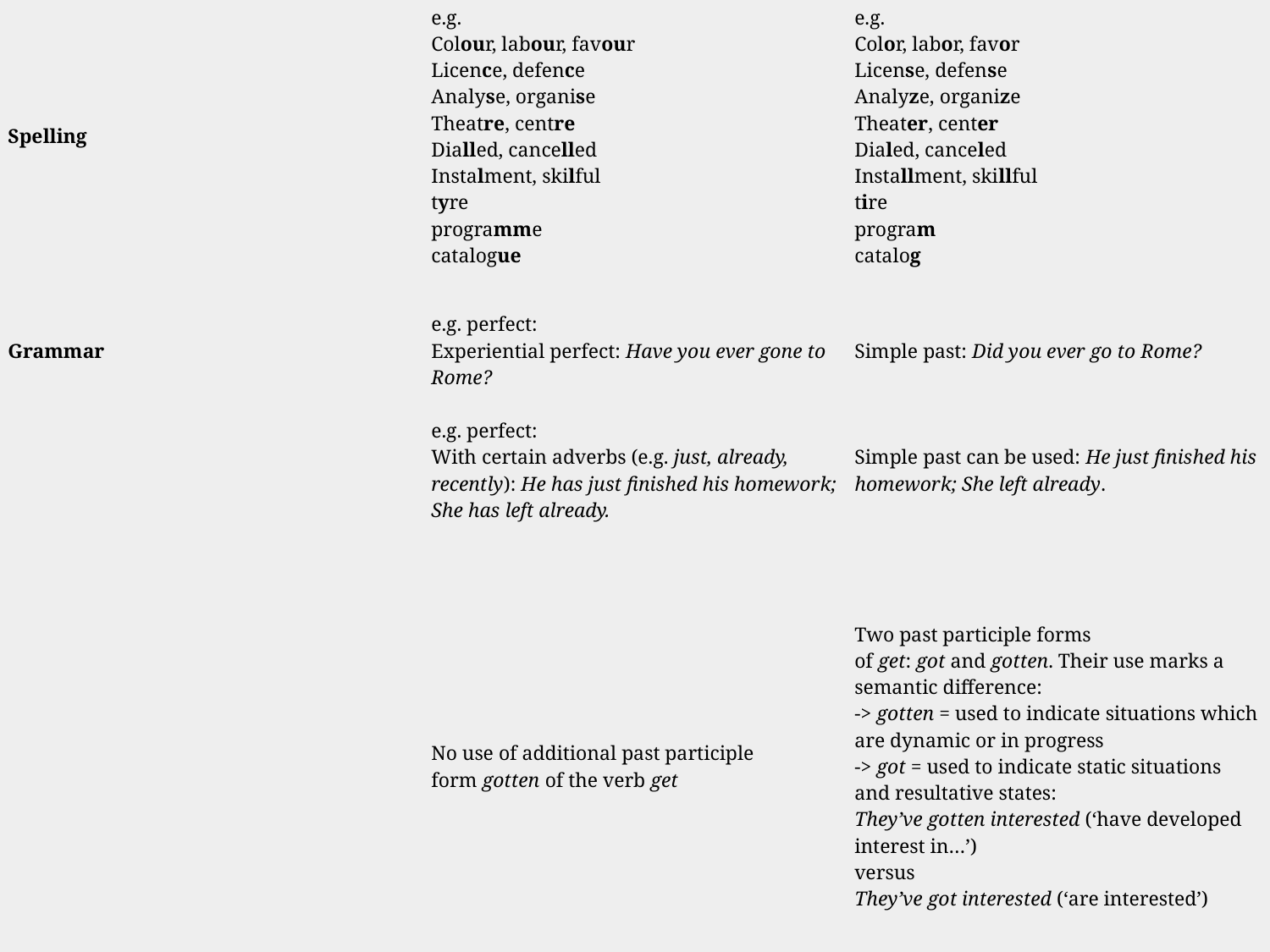

| Spelling | e.g. Colour, labour, favour Licence, defence Analyse, organise Theatre, centre Dialled, cancelled Instalment, skilful tyre programme catalogue | e.g. Color, labor, favor License, defense Analyze, organize Theater, center Dialed, canceled Installment, skillful tire program catalog |
| --- | --- | --- |
|  |  |  |
| Grammar | e.g. perfect: Experiential perfect: Have you ever gone to Rome? | Simple past: Did you ever go to Rome? |
|  | e.g. perfect: With certain adverbs (e.g. just, already, recently): He has just finished his homework; She has left already. | Simple past can be used: He just finished his homework; She left already. |
|  | No use of additional past participle form gotten of the verb get | Two past participle forms of get: got and gotten. Their use marks a semantic difference: -> gotten = used to indicate situations which are dynamic or in progress -> got = used to indicate static situations and resultative states: They’ve gotten interested (‘have developed interest in…’) versus They’ve got interested (‘are interested’) |